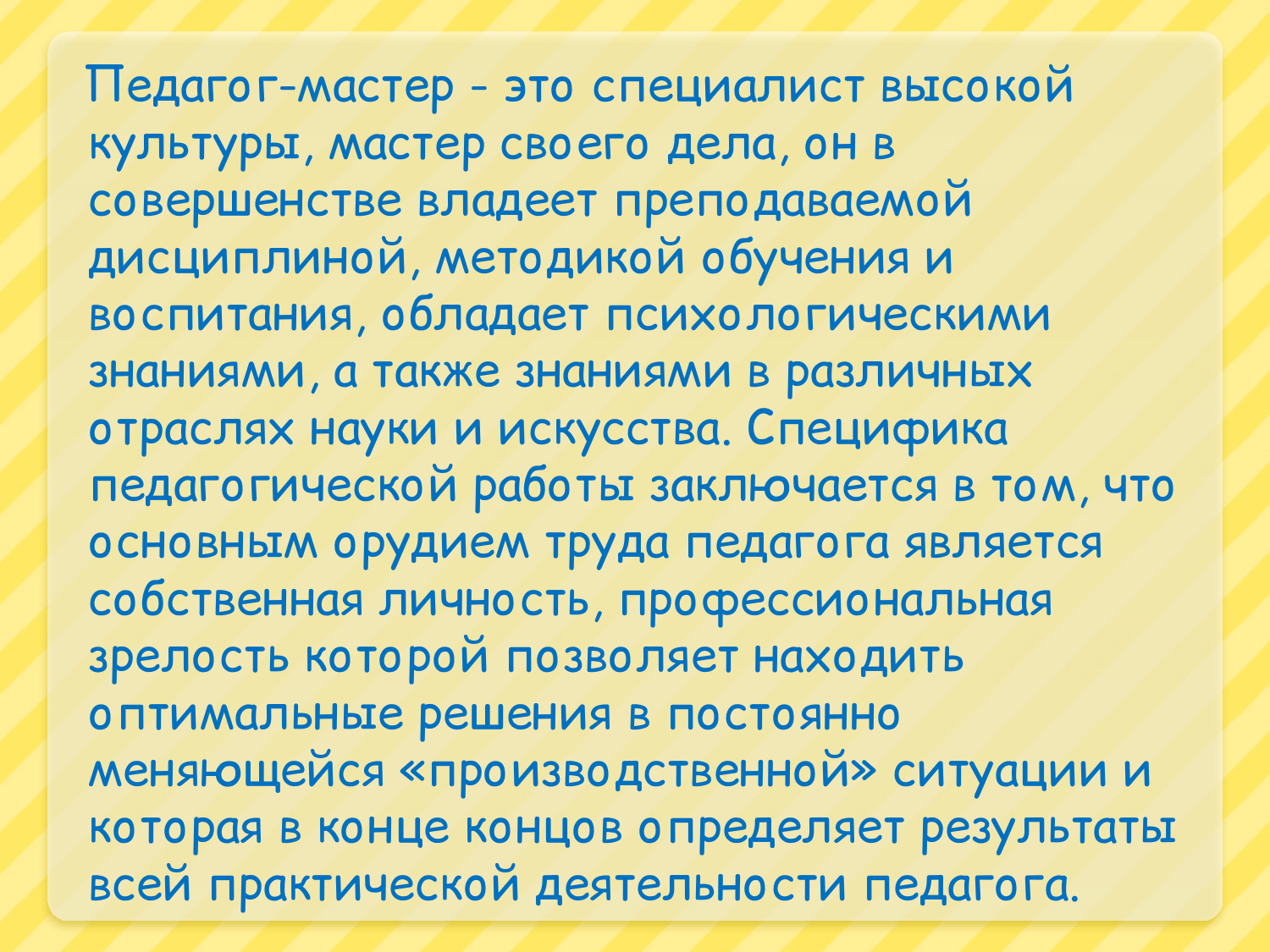

Педагог-мастер - это специалист высокой культуры, мастер своего дела, он в совершенстве владеет преподаваемой дисциплиной, методикой обучения и воспитания, обладает психологическими знаниями, а также знаниями в различных отраслях науки и искусства. Специфика педагогической работы заключается в том, что основным орудием труда педагога является собственная личность, профессиональная зрелость которой позволяет находить оптимальные решения в постоянно меняющейся «производственной» ситуации и которая в конце концов определяет результаты всей практической деятельности педагога.